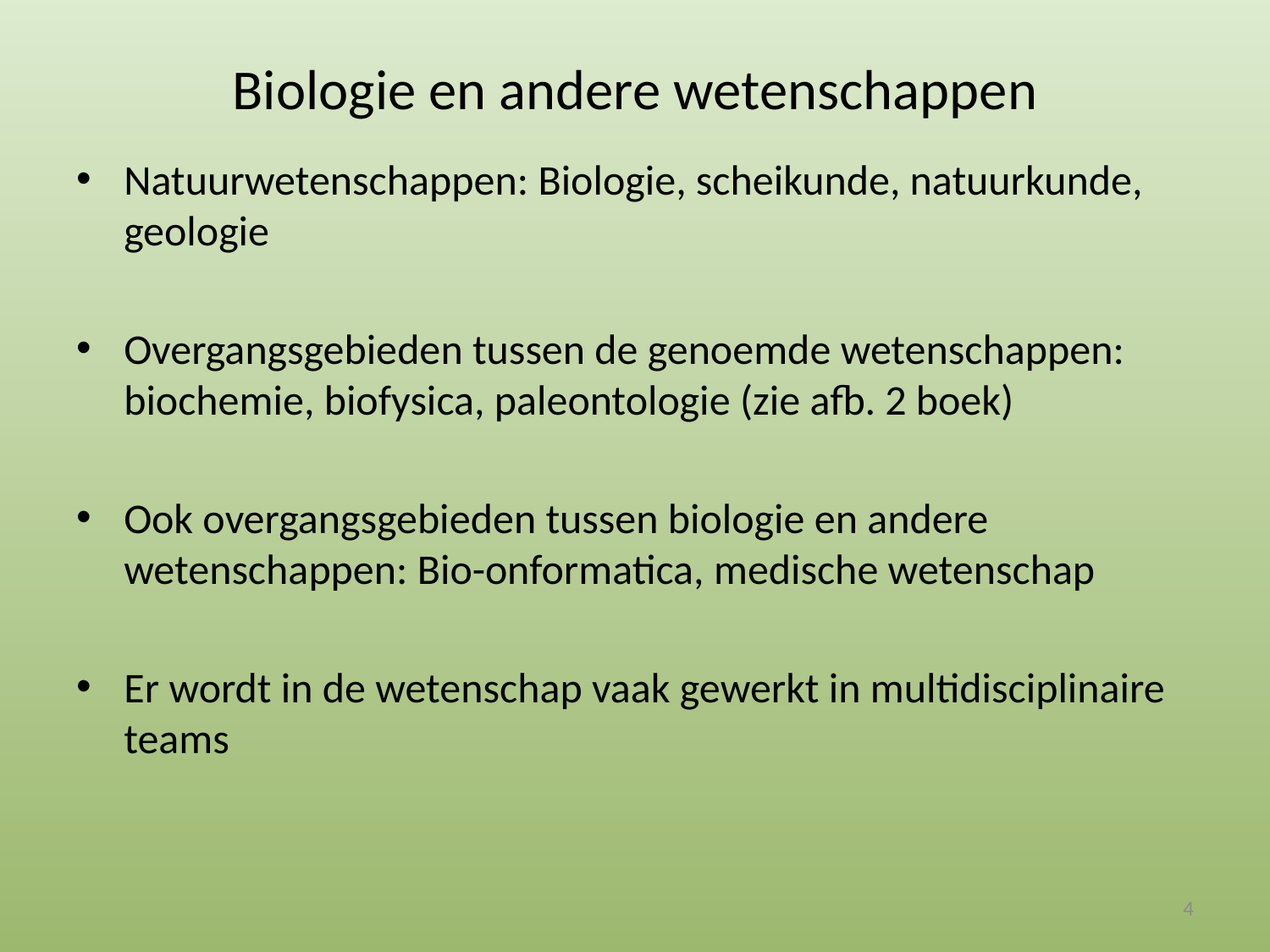

# Biologie en andere wetenschappen
Natuurwetenschappen: Biologie, scheikunde, natuurkunde, geologie

Overgangsgebieden tussen de genoemde wetenschappen: biochemie, biofysica, paleontologie (zie afb. 2 boek)

Ook overgangsgebieden tussen biologie en andere wetenschappen: Bio-onformatica, medische wetenschap

Er wordt in de wetenschap vaak gewerkt in multidisciplinaire teams
4